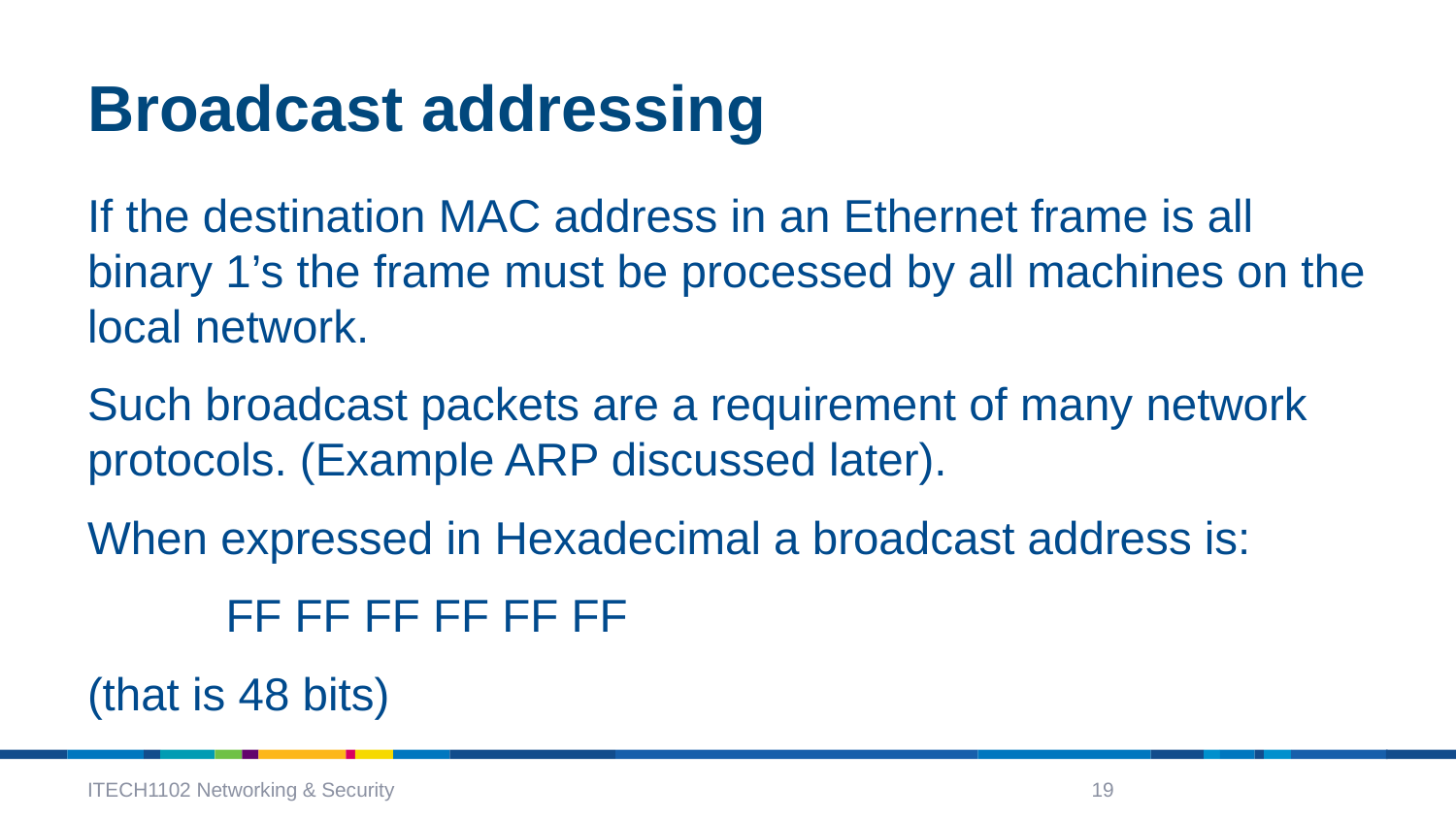

# Broadcast addressing
If the destination MAC address in an Ethernet frame is all binary 1’s the frame must be processed by all machines on the local network.
Such broadcast packets are a requirement of many network protocols. (Example ARP discussed later).
When expressed in Hexadecimal a broadcast address is:
	FF FF FF FF FF FF
(that is 48 bits)
ITECH1102 Networking & Security
19